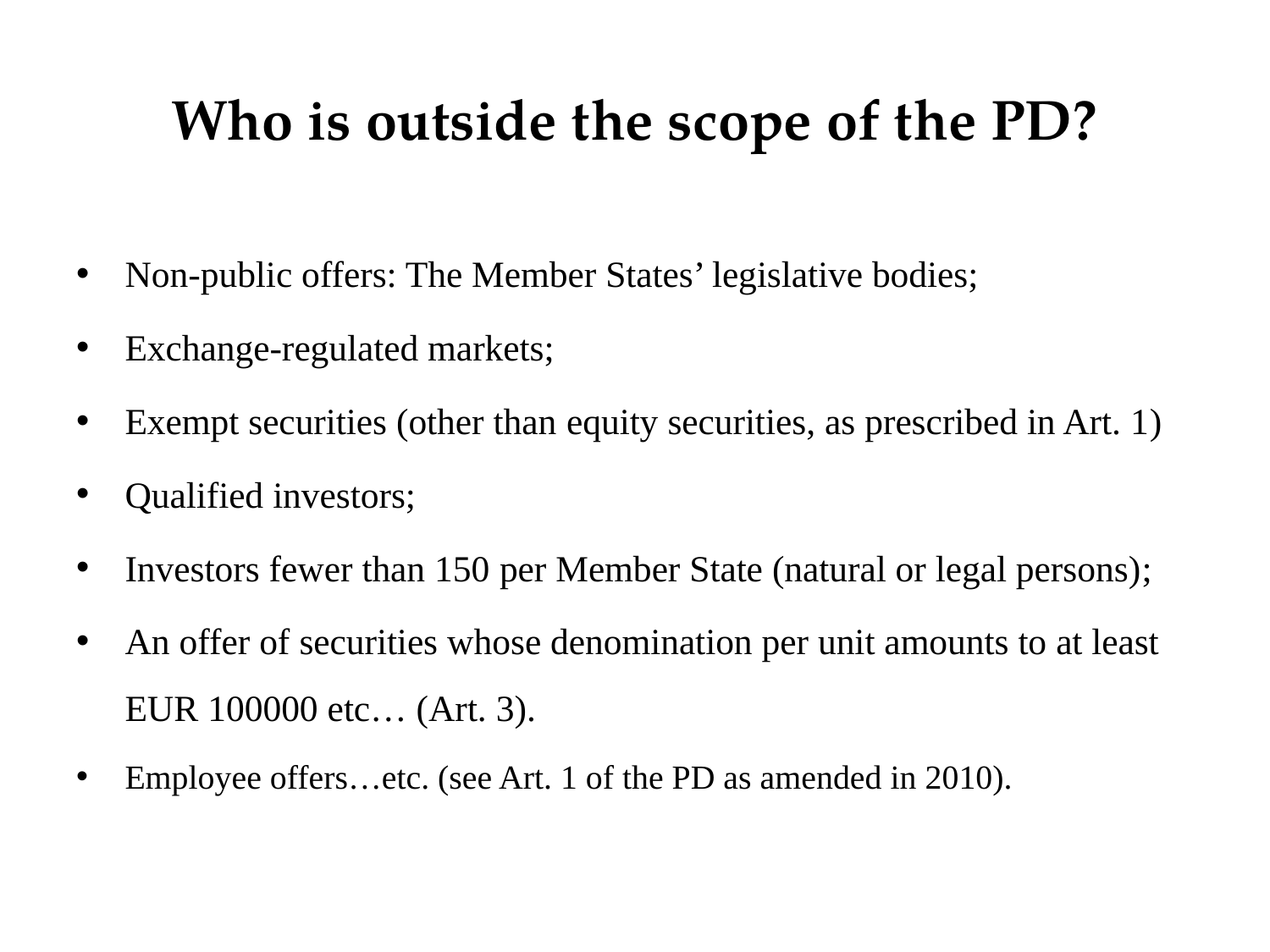

# Who is outside the scope of the PD?
Non-public offers: The Member States’ legislative bodies;
Exchange-regulated markets;
Exempt securities (other than equity securities, as prescribed in Art. 1)
Qualified investors;
Investors fewer than 150 per Member State (natural or legal persons);
An offer of securities whose denomination per unit amounts to at least EUR 100000 etc… (Art. 3).
Employee offers…etc. (see Art. 1 of the PD as amended in 2010).